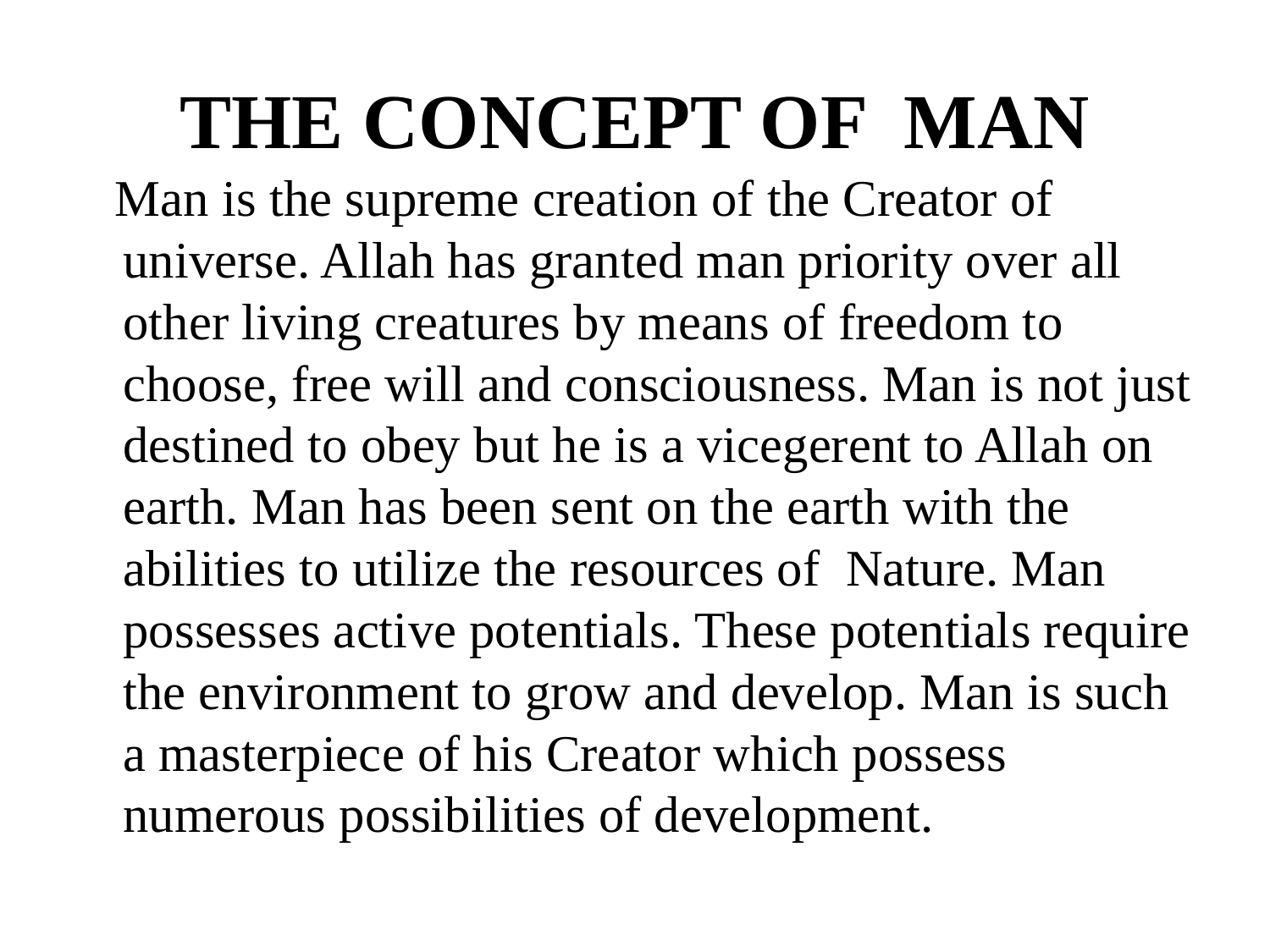

# THE CONCEPT OF  MAN
   Man is the supreme creation of the Creator of universe. Allah has granted man priority over all other living creatures by means of freedom to choose, free will and consciousness. Man is not just destined to obey but he is a vicegerent to Allah on earth. Man has been sent on the earth with the abilities to utilize the resources of  Nature. Man possesses active potentials. These potentials require the environment to grow and develop. Man is such a masterpiece of his Creator which possess numerous possibilities of development.